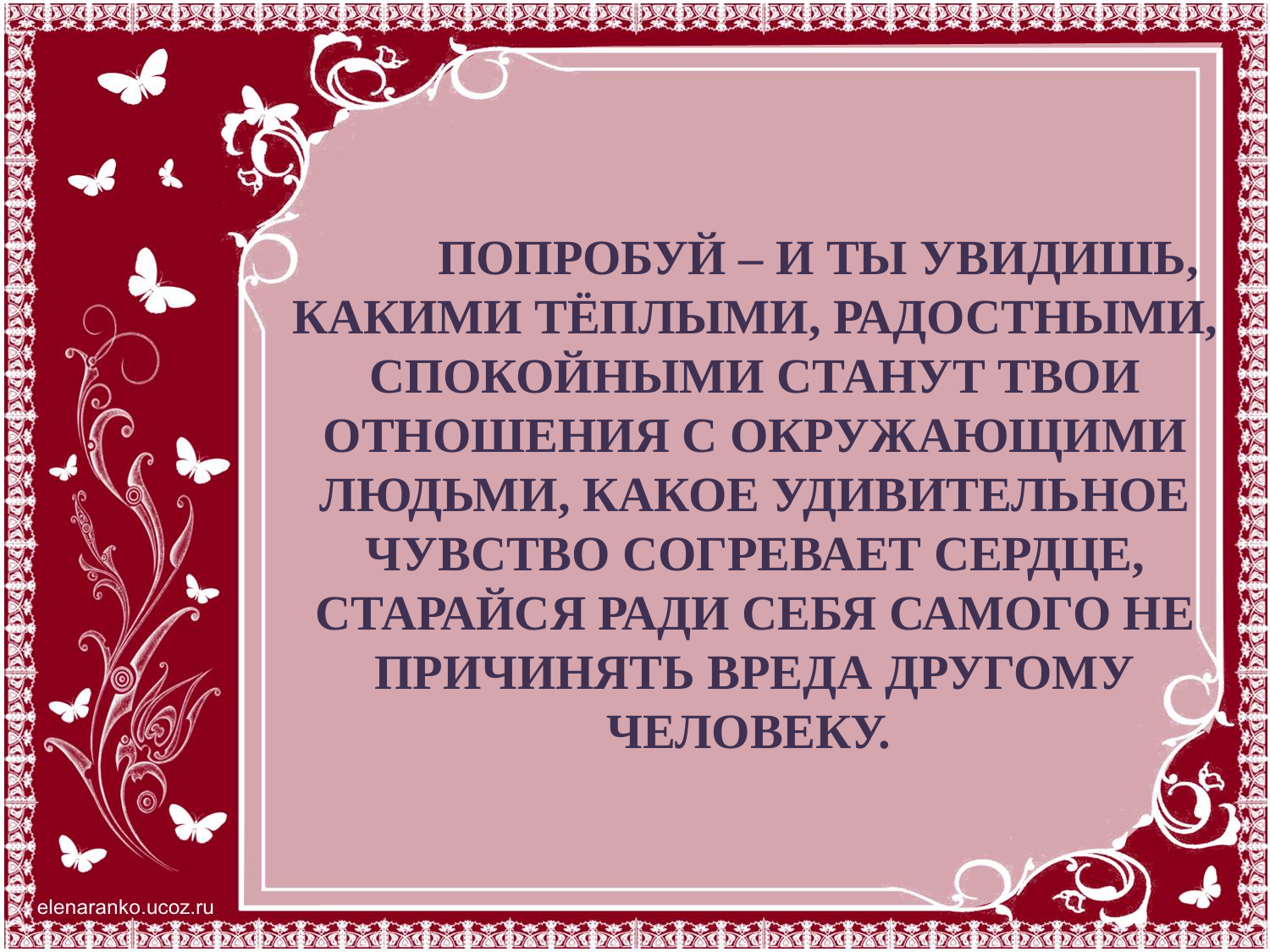

ПОПРОБУЙ – И ТЫ УВИДИШЬ, КАКИМИ ТЁПЛЫМИ, РАДОСТНЫМИ, СПОКОЙНЫМИ СТАНУТ ТВОИ ОТНОШЕНИЯ С ОКРУЖАЮЩИМИ ЛЮДЬМИ, КАКОЕ УДИВИТЕЛЬНОЕ ЧУВСТВО СОГРЕВАЕТ СЕРДЦЕ, СТАРАЙСЯ РАДИ СЕБЯ САМОГО НЕ ПРИЧИНЯТЬ ВРЕДА ДРУГОМУ ЧЕЛОВЕКУ.